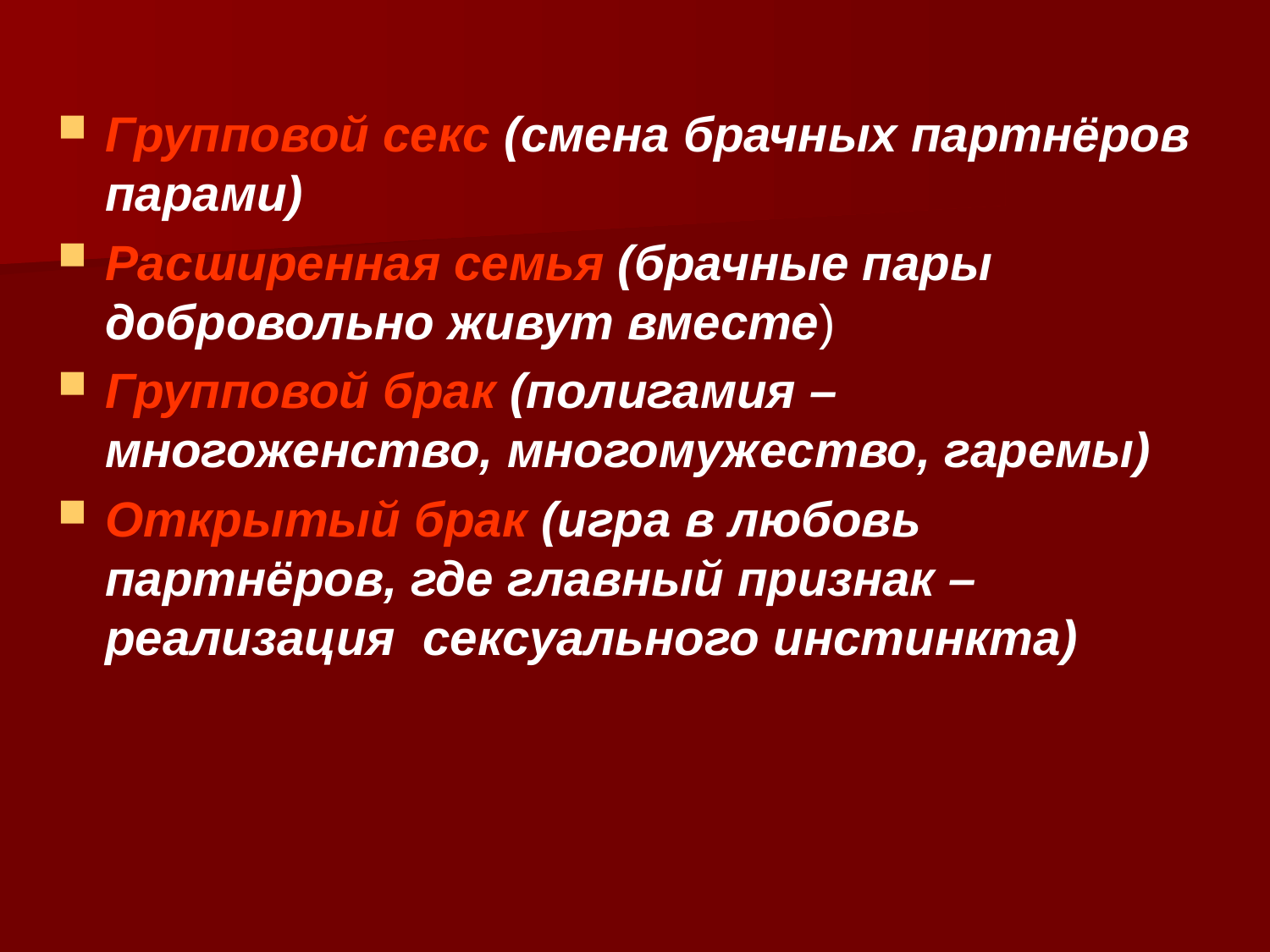

Групповой секс (смена брачных партнёров парами)
Расширенная семья (брачные пары добровольно живут вместе)
Групповой брак (полигамия – многоженство, многомужество, гаремы)
Открытый брак (игра в любовь партнёров, где главный признак – реализация  сексуального инстинкта)